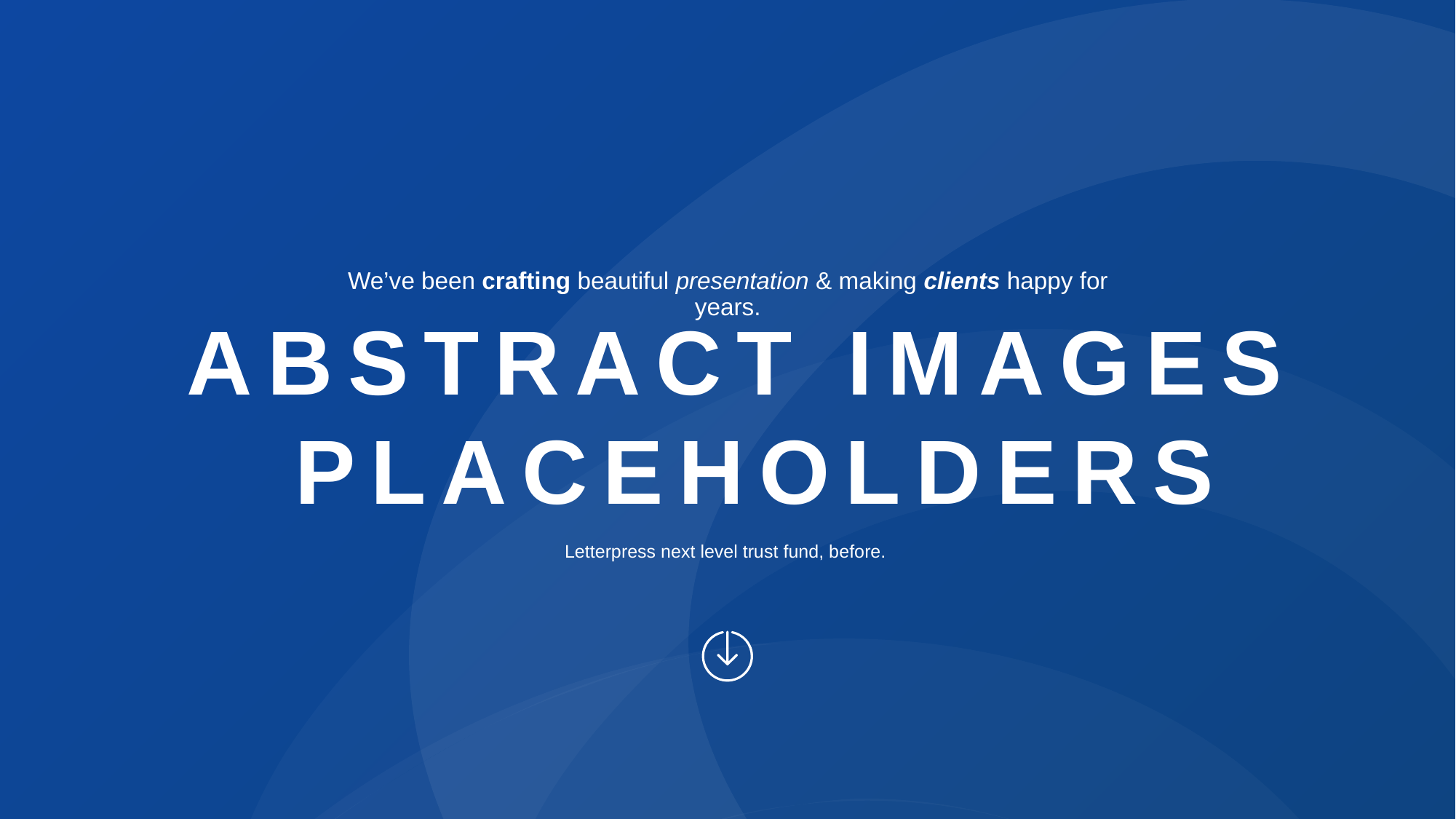

We’ve been crafting beautiful presentation & making clients happy for years.
ABSTRACT IMAGES
PLACEHOLDERS
Letterpress next level trust fund, before.